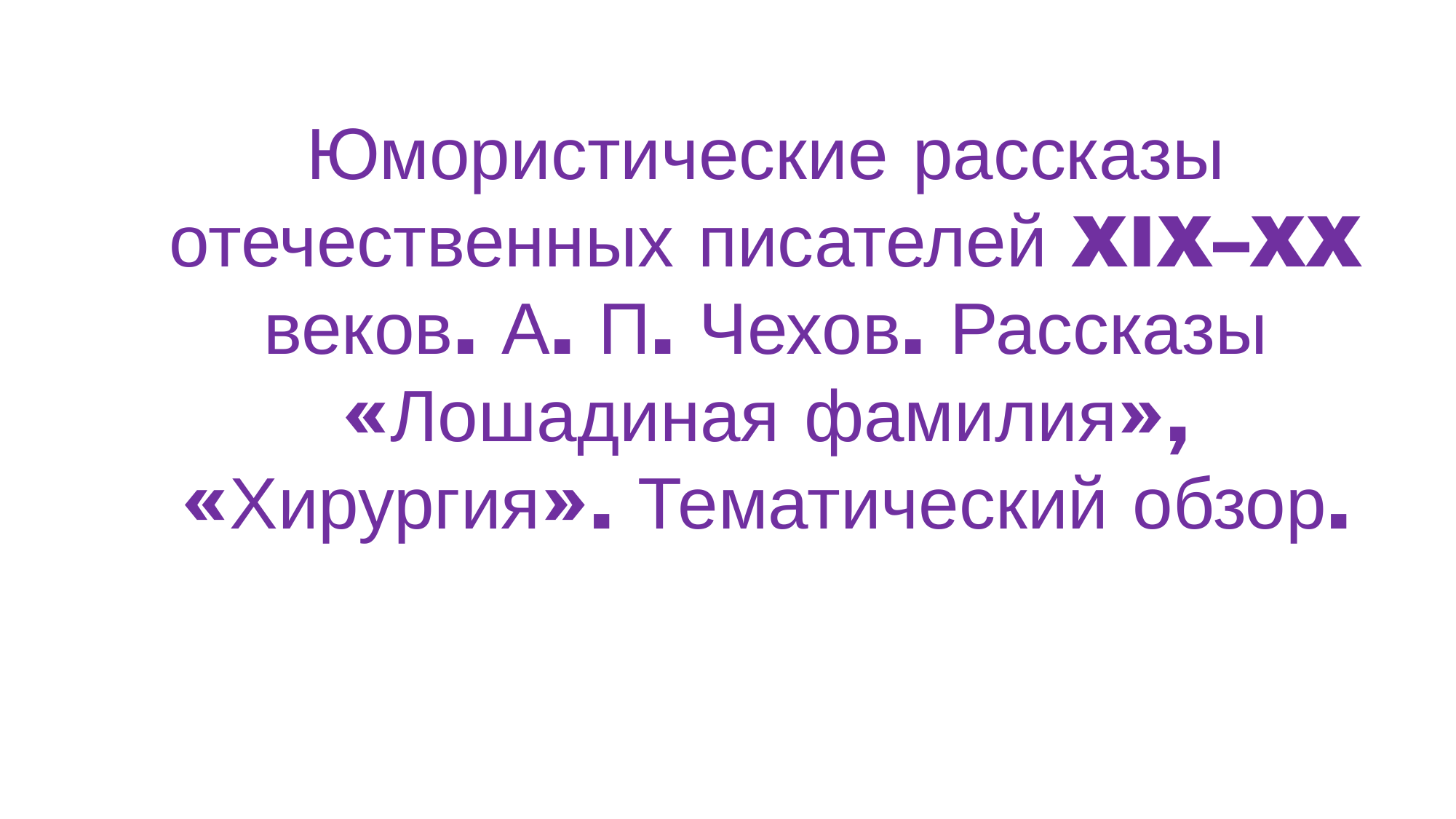

Юмористические рассказы отечественных писателей XIX–XX веков. А. П. Чехов. Рассказы «Лошадиная фамилия», «Хирургия». Тематический обзор.